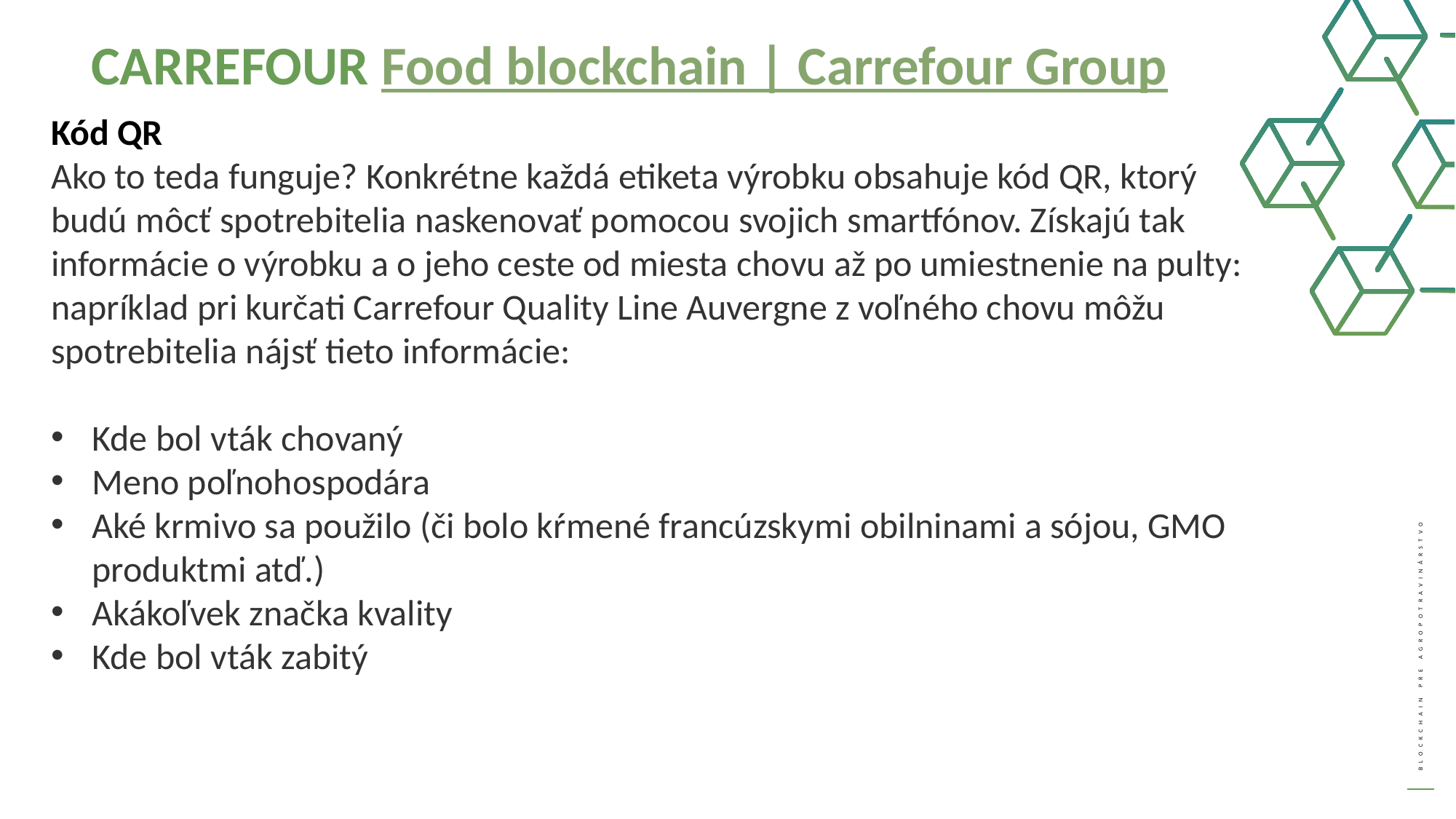

CARREFOUR Food blockchain | Carrefour Group
Kód QR
Ako to teda funguje? Konkrétne každá etiketa výrobku obsahuje kód QR, ktorý budú môcť spotrebitelia naskenovať pomocou svojich smartfónov. Získajú tak informácie o výrobku a o jeho ceste od miesta chovu až po umiestnenie na pulty: napríklad pri kurčati Carrefour Quality Line Auvergne z voľného chovu môžu spotrebitelia nájsť tieto informácie:

Kde bol vták chovaný
Meno poľnohospodára
Aké krmivo sa použilo (či bolo kŕmené francúzskymi obilninami a sójou, GMO produktmi atď.)
Akákoľvek značka kvality
Kde bol vták zabitý